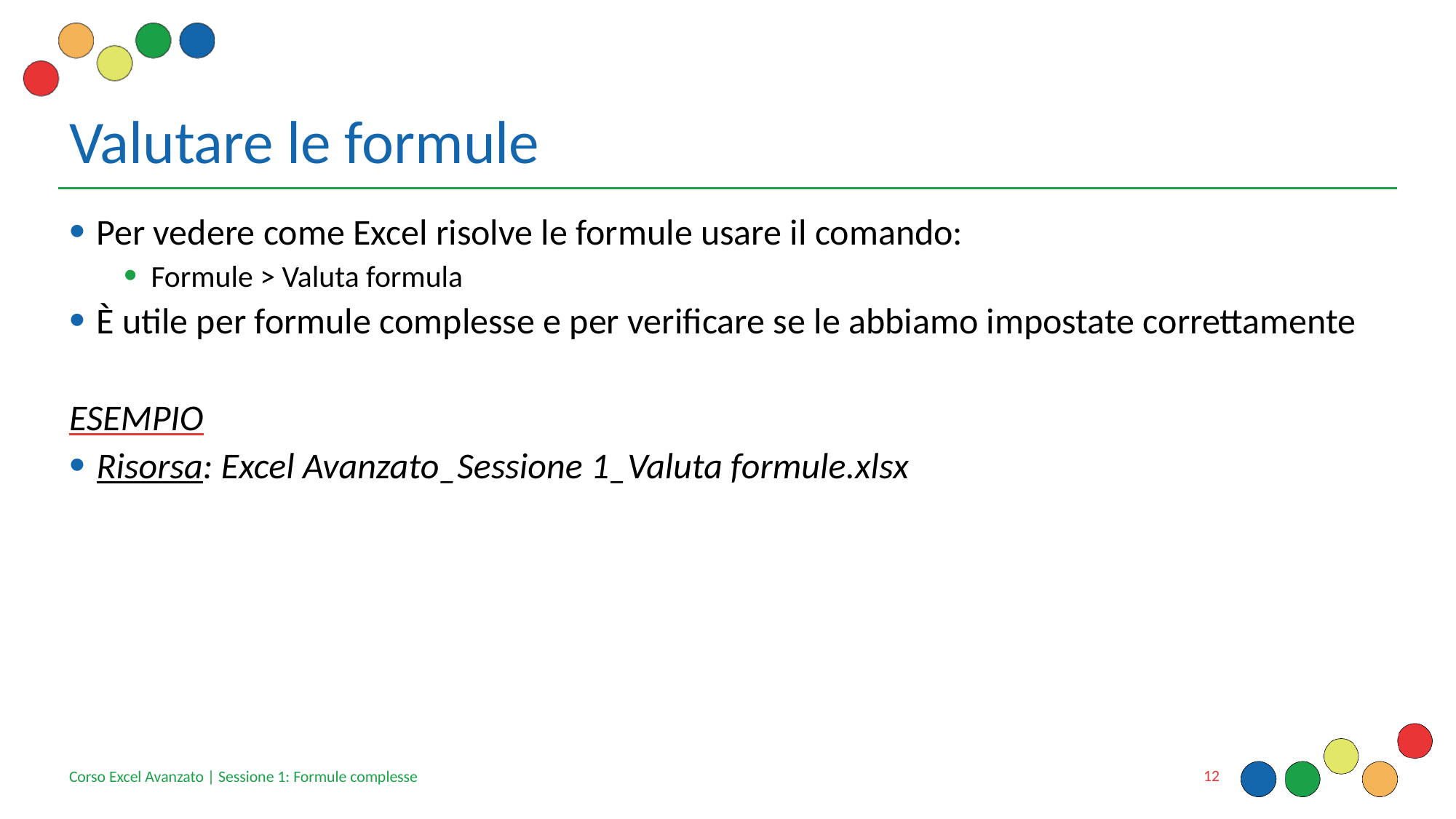

# Valutare le formule
Per vedere come Excel risolve le formule usare il comando:
Formule > Valuta formula
È utile per formule complesse e per verificare se le abbiamo impostate correttamente

ESEMPIO
Risorsa: Excel Avanzato_Sessione 1_Valuta formule.xlsx
12
Corso Excel Avanzato | Sessione 1: Formule complesse